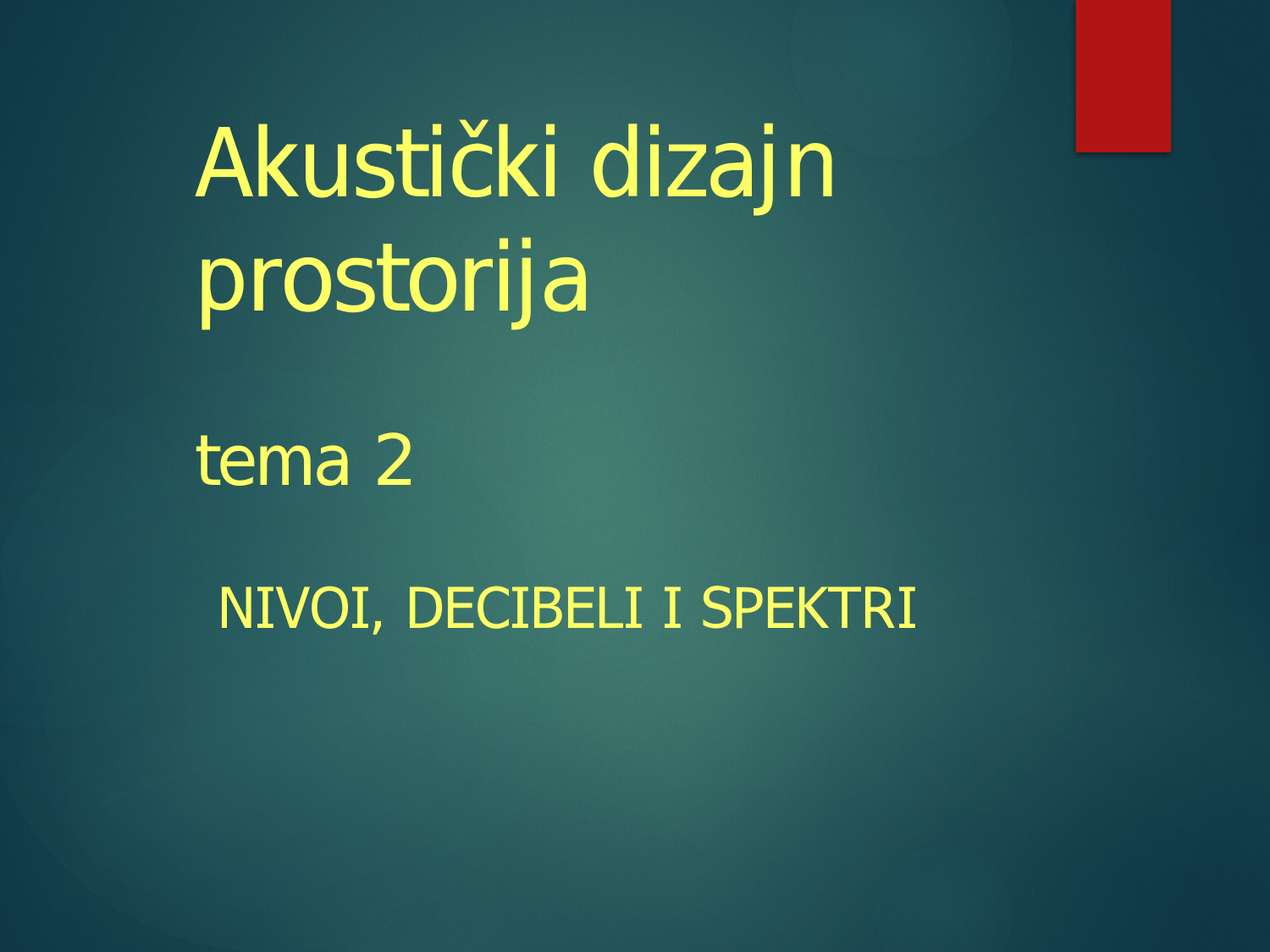

# Akustički dizajn prostorija tema 2
Nivoi, decibeli i spektri